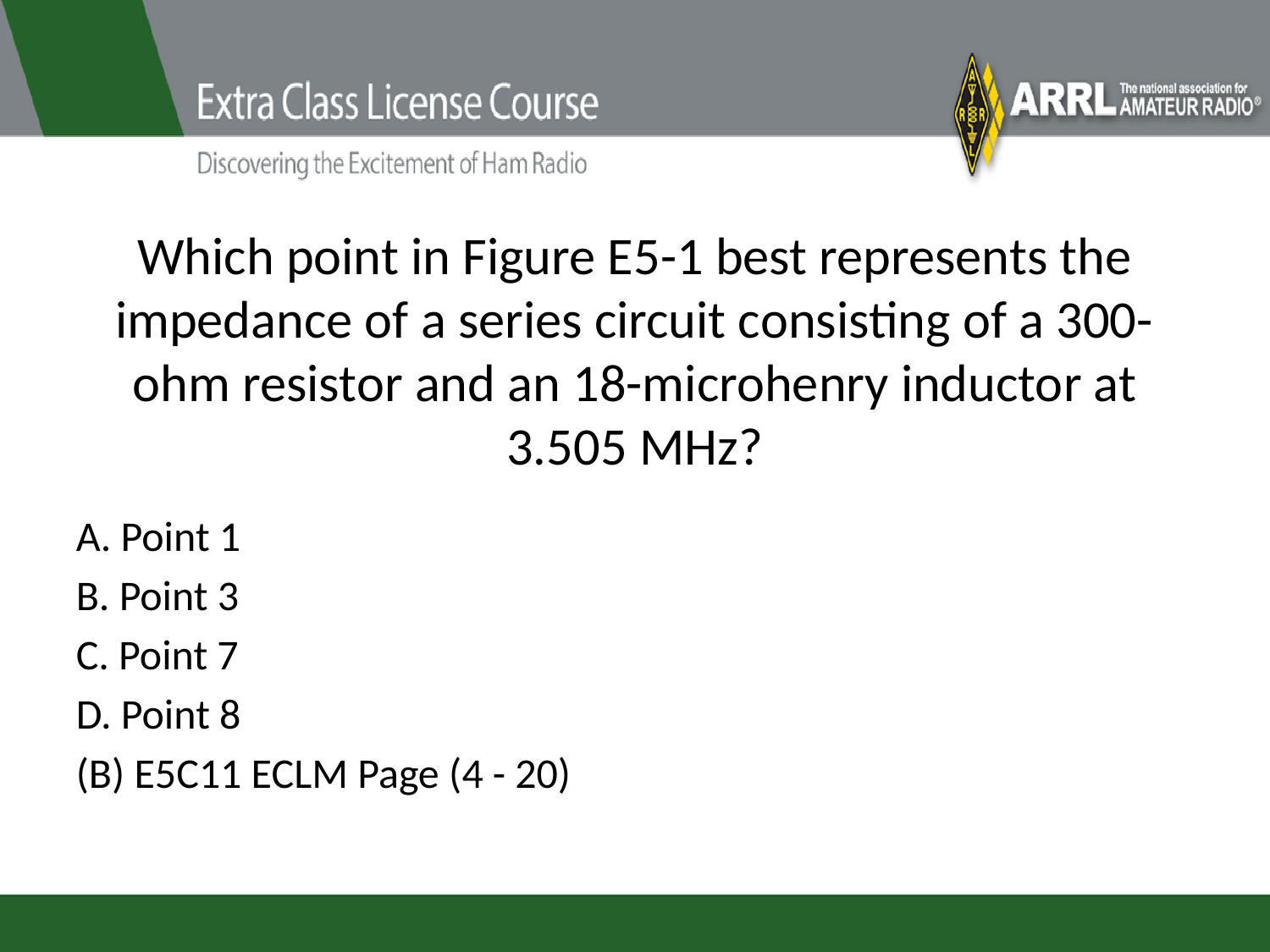

# Which point in Figure E5-1 best represents the impedance of a series circuit consisting of a 300-ohm resistor and an 18-microhenry inductor at 3.505 MHz?
A. Point 1
B. Point 3
C. Point 7
D. Point 8
(B) E5C11 ECLM Page (4 - 20)